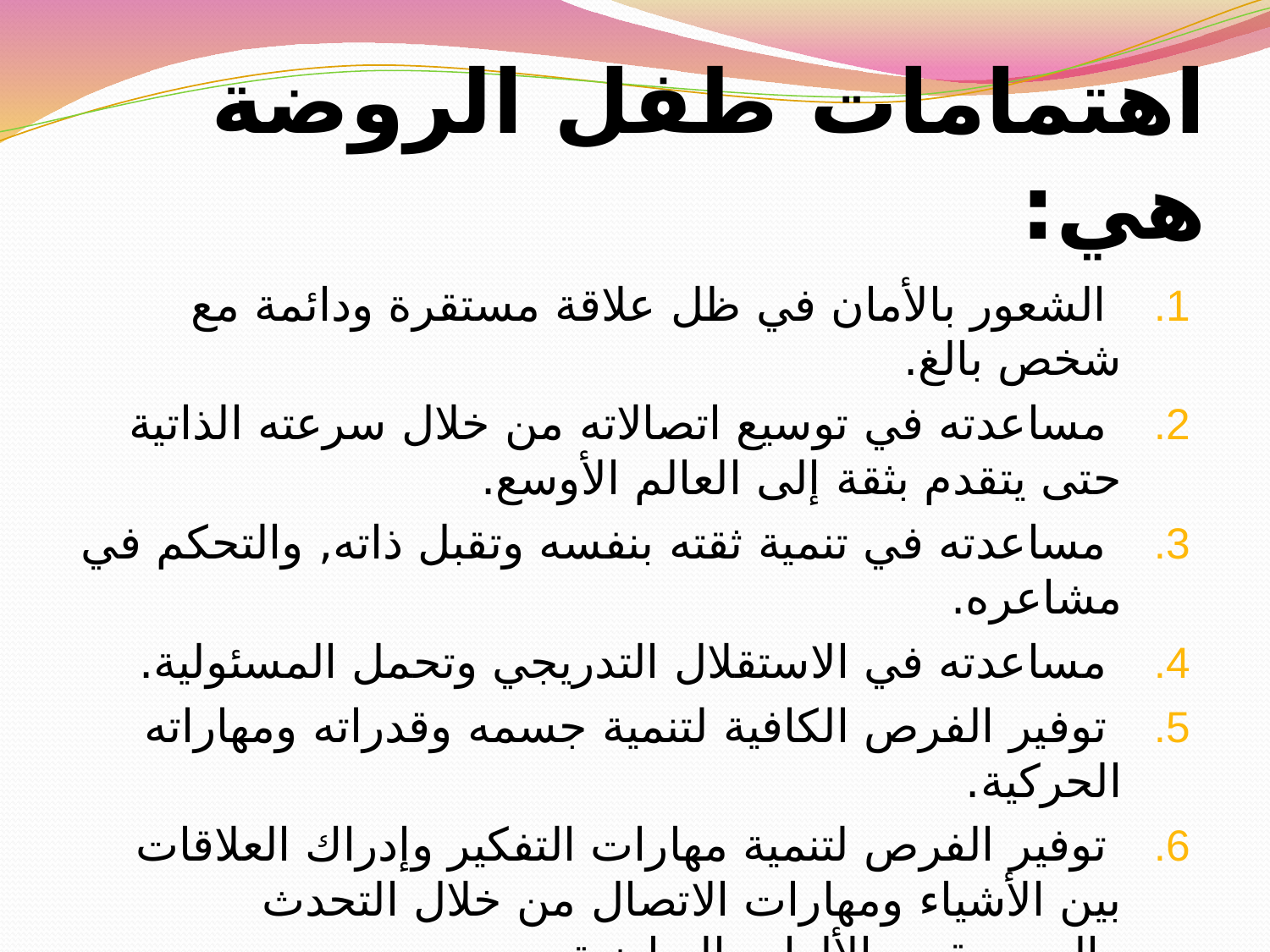

# اهتمامات طفل الروضة هي:
 الشعور بالأمان في ظل علاقة مستقرة ودائمة مع شخص بالغ.
 مساعدته في توسيع اتصالاته من خلال سرعته الذاتية حتى يتقدم بثقة إلى العالم الأوسع.
 مساعدته في تنمية ثقته بنفسه وتقبل ذاته, والتحكم في مشاعره.
 مساعدته في الاستقلال التدريجي وتحمل المسئولية.
 توفير الفرص الكافية لتنمية جسمه وقدراته ومهاراته الحركية.
 توفير الفرص لتنمية مهارات التفكير وإدراك العلاقات بين الأشياء ومهارات الاتصال من خلال التحدث والموسيقى والألعاب الرياضية.
 توفير أماكن للعب وخبرات ومواد مناسبة لكل مرحلة من مراحل نموه.